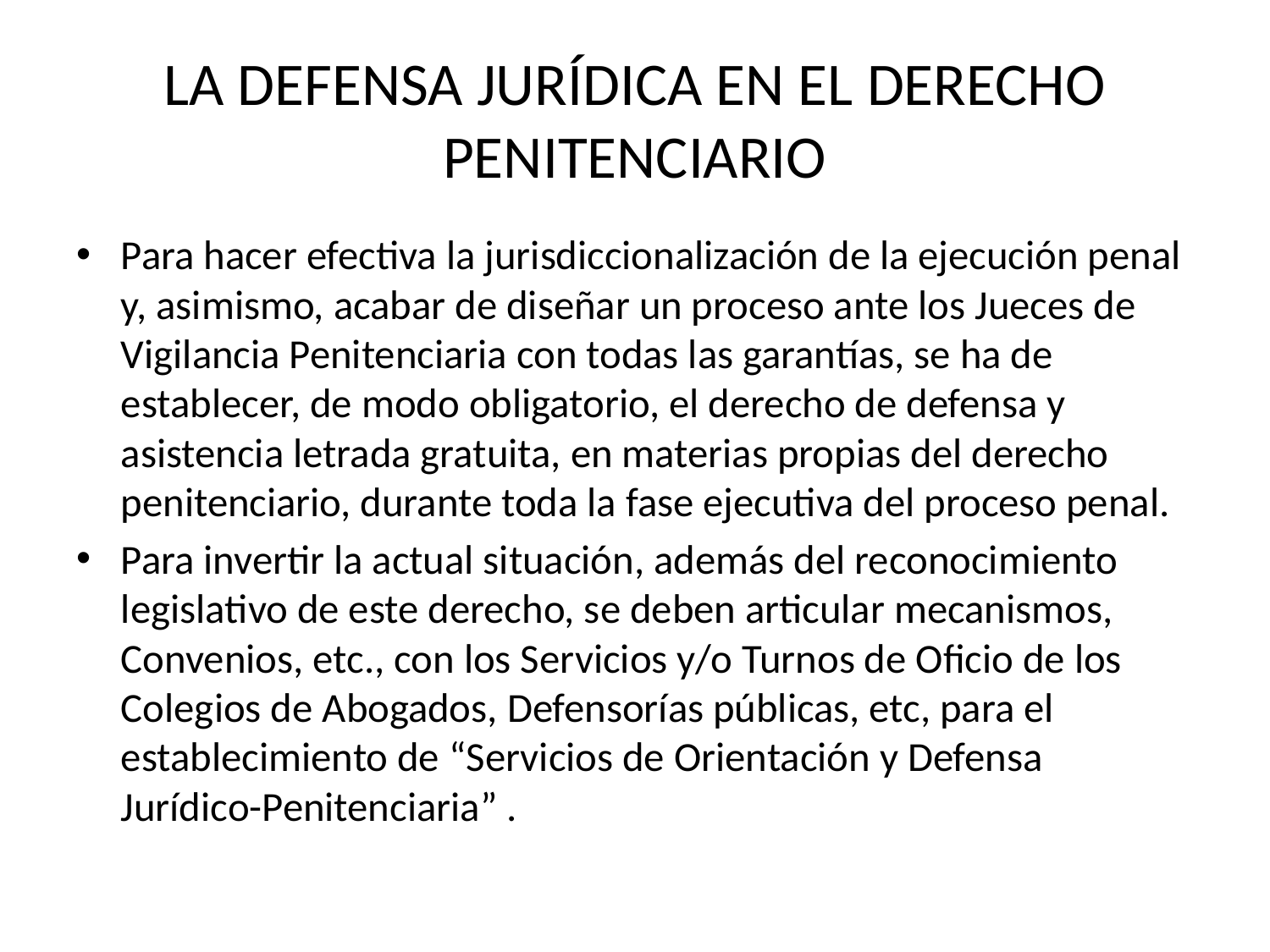

# LA DEFENSA JURÍDICA EN EL DERECHO PENITENCIARIO
Para hacer efectiva la jurisdiccionalización de la ejecución penal y, asimismo, acabar de diseñar un proceso ante los Jueces de Vigilancia Penitenciaria con todas las garantías, se ha de establecer, de modo obligatorio, el derecho de defensa y asistencia letrada gratuita, en materias propias del derecho penitenciario, durante toda la fase ejecutiva del proceso penal.
Para invertir la actual situación, además del reconocimiento legislativo de este derecho, se deben articular mecanismos, Convenios, etc., con los Servicios y/o Turnos de Oficio de los Colegios de Abogados, Defensorías públicas, etc, para el establecimiento de “Servicios de Orientación y Defensa Jurídico-Penitenciaria” .